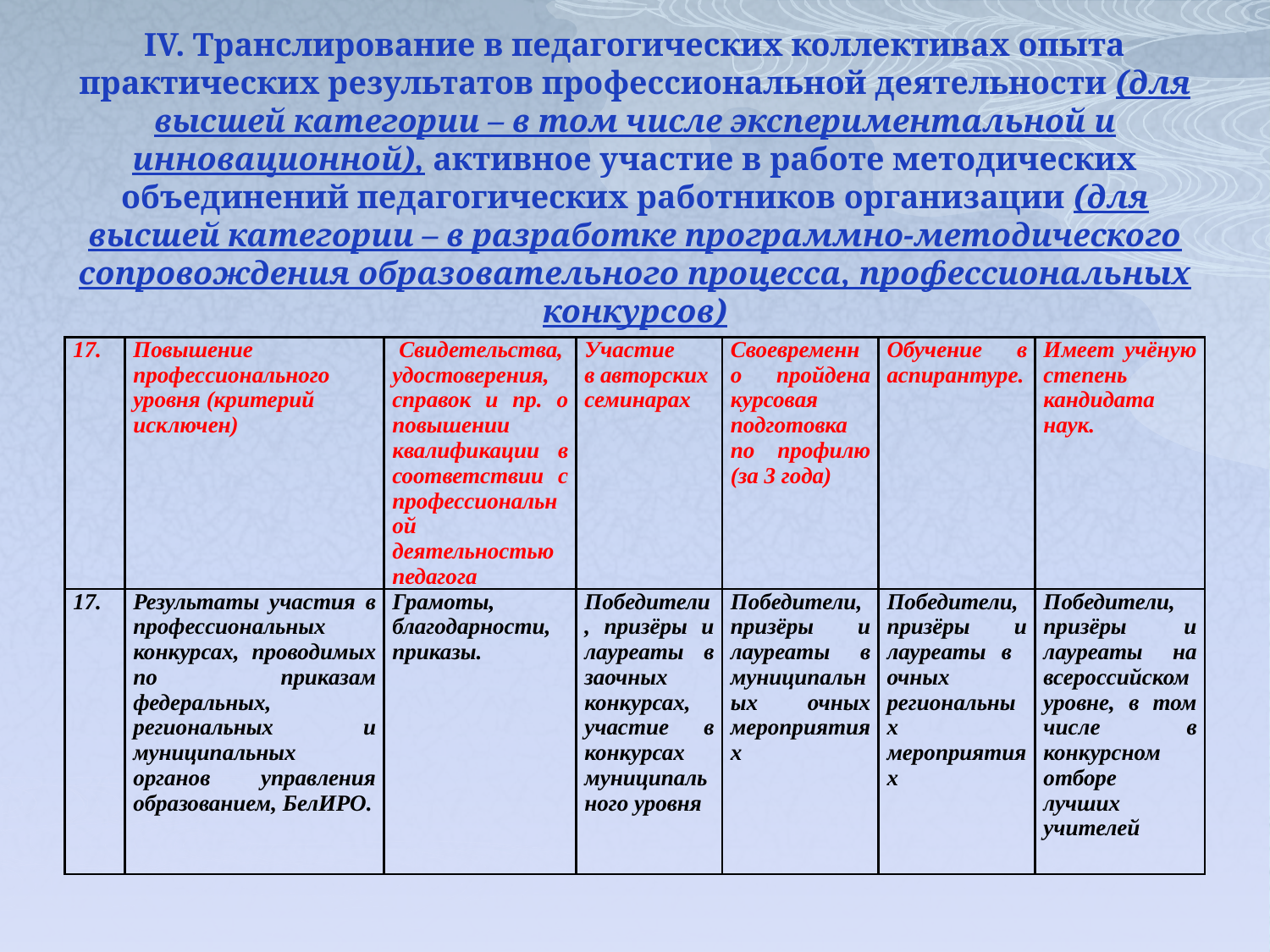

# IV. Транслирование в педагогических коллективах опыта практических результатов профессиональной деятельности (для высшей категории – в том числе экспериментальной и инновационной), активное участие в работе методических объединений педагогических работников организации (для высшей категории – в разработке программно-методического сопровождения образовательного процесса, профессиональных конкурсов)
| 17. | Повышение профессионального уровня (критерий исключен) | Свидетельства, удостоверения, справок и пр. о повышении квалификации в соответствии с профессиональной деятельностью педагога | Участие в авторских семинарах | Своевременно пройдена курсовая подготовка по профилю (за 3 года) | Обучение в аспирантуре. | Имеет учёную степень кандидата наук. |
| --- | --- | --- | --- | --- | --- | --- |
| 17. | Результаты участия в профессиональных конкурсах, проводимых по приказам федеральных, региональных и муниципальных органов управления образованием, БелИРО. | Грамоты, благодарности, приказы. | Победители, призёры и лауреаты в заочных конкурсах, участие в конкурсах муниципального уровня | Победители, призёры и лауреаты в муниципальных очных мероприятиях | Победители, призёры и лауреаты в очных региональных мероприятиях | Победители, призёры и лауреаты на всероссийском уровне, в том числе в конкурсном отборе лучших учителей |